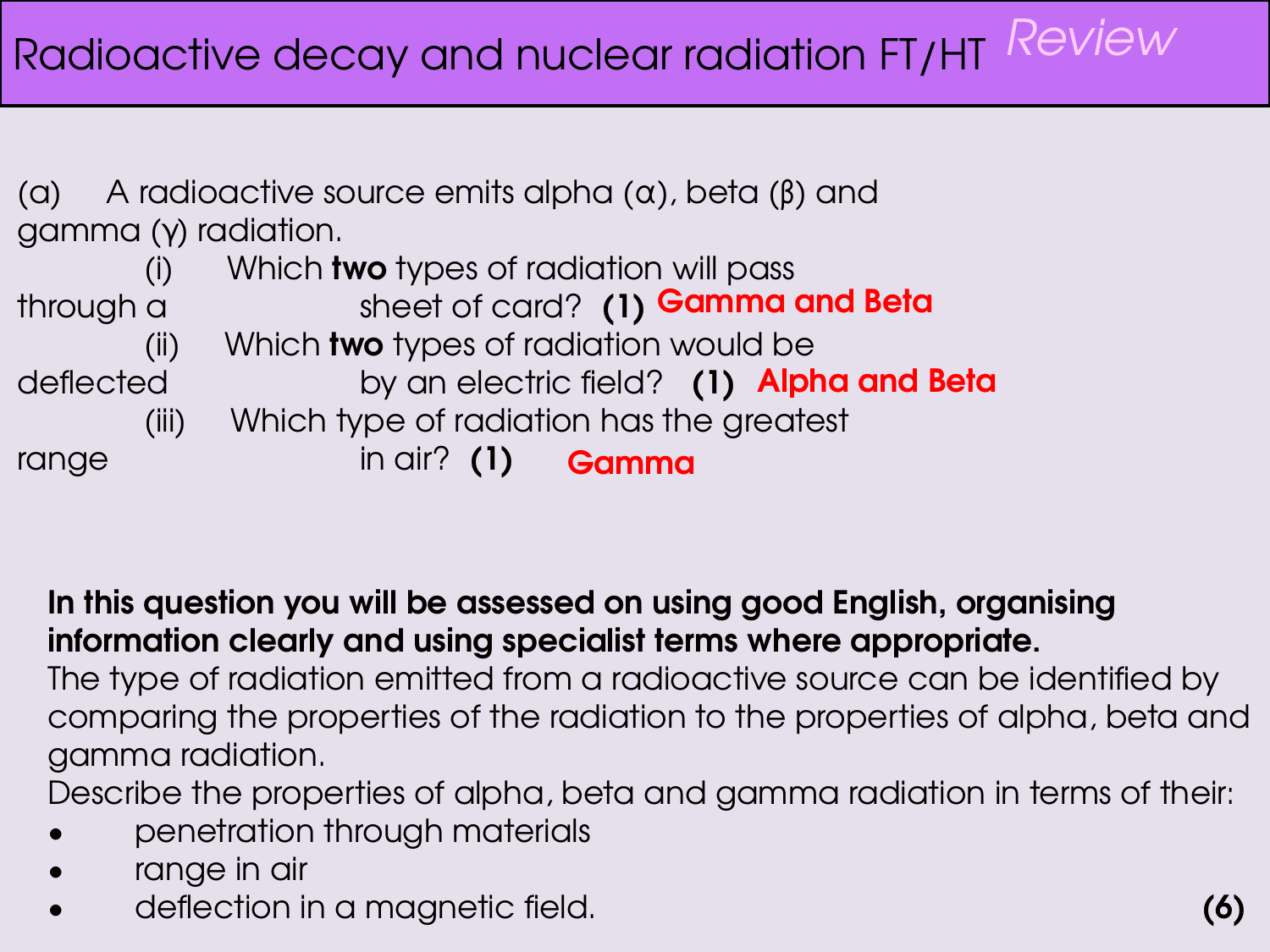

# Radioactive decay and nuclear radiation FT/HT
Review
(a)     A radioactive source emits alpha (α), beta (β) and gamma (γ) radiation.
	(i)      Which two types of radiation will pass through a      	          sheet of card?  (1)
	(ii)     Which two types of radiation would be deflected 	          by an electric field?   (1)
	(iii)     Which type of radiation has the greatest range 	  	          in air?  (1)
Gamma and Beta
Alpha and Beta
Gamma
In this question you will be assessed on using good English, organising information clearly and using specialist terms where appropriate.
The type of radiation emitted from a radioactive source can be identified by comparing the properties of the radiation to the properties of alpha, beta and gamma radiation.
Describe the properties of alpha, beta and gamma radiation in terms of their:
•        penetration through materials
•        range in air
•        deflection in a magnetic field.                                                                    (6)